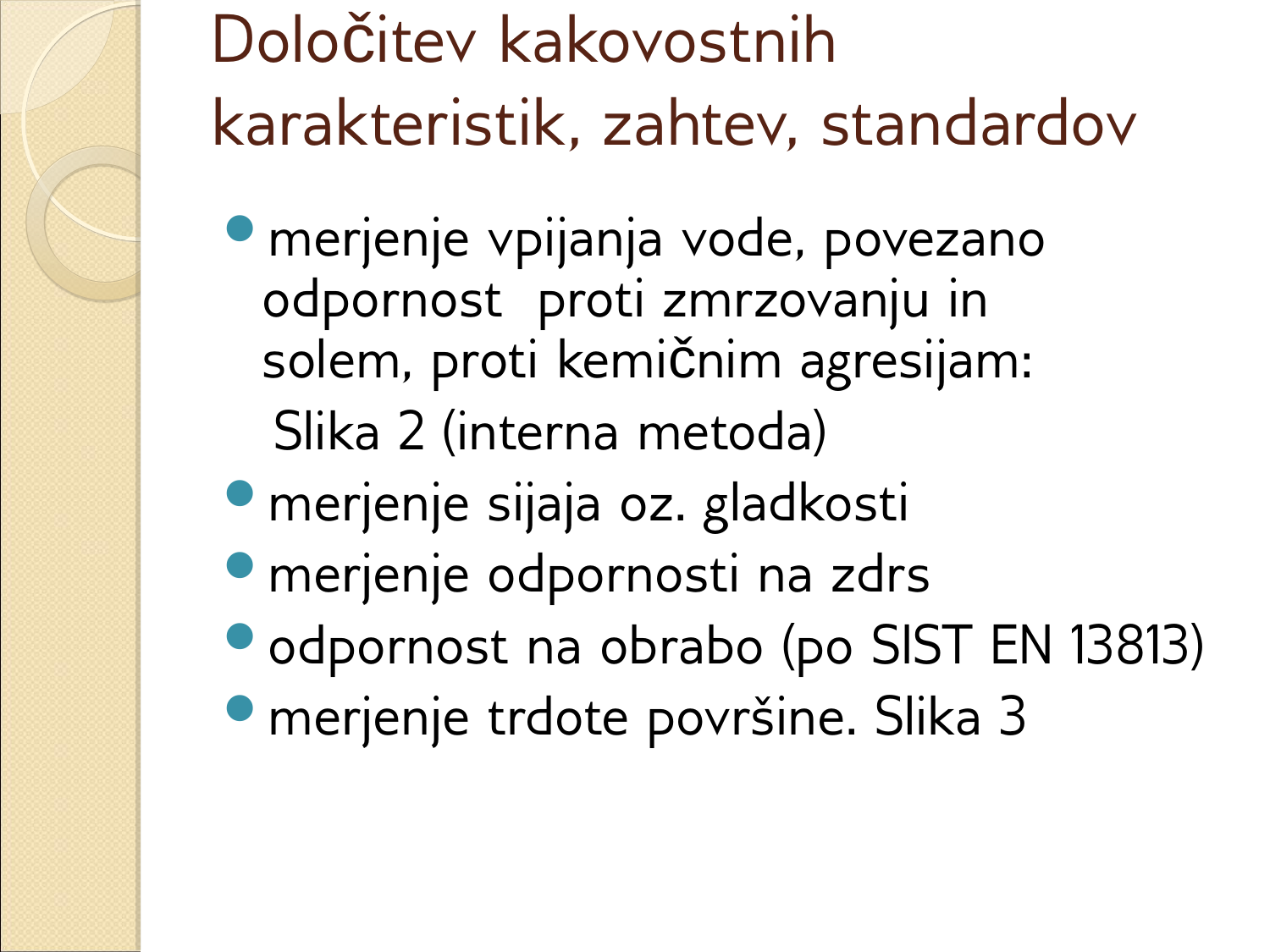

Določitev kakovostnih karakteristik, zahtev, standardov
merjenje vpijanja vode, povezano odpornost  proti zmrzovanju in solem, proti kemičnim agresijam:
   Slika 2 (interna metoda)
merjenje sijaja oz. gladkosti
merjenje odpornosti na zdrs
odpornost na obrabo (po SIST EN 13813)
merjenje trdote površine. Slika 3